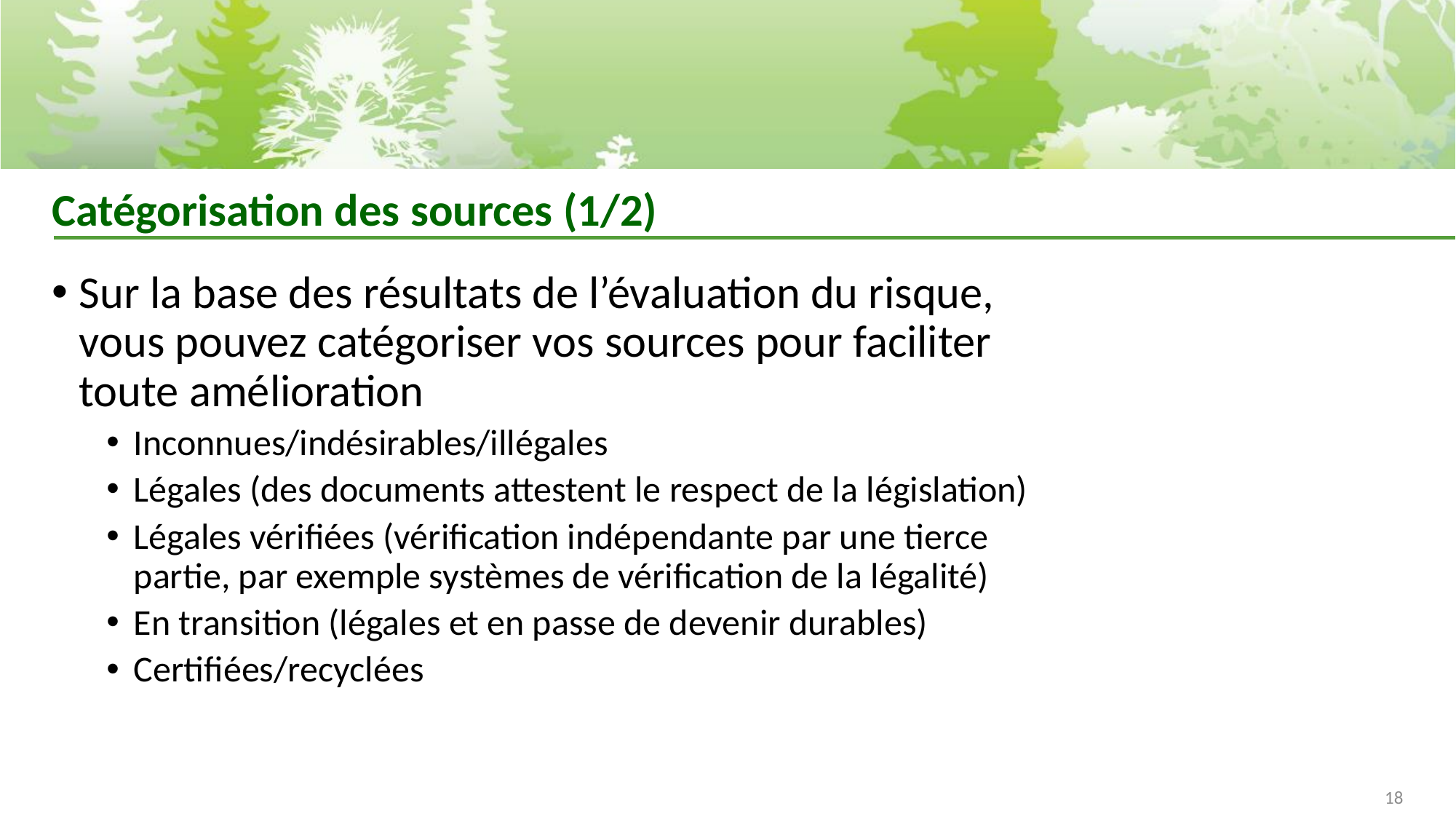

# Catégorisation des sources (1/2)
Sur la base des résultats de l’évaluation du risque, vous pouvez catégoriser vos sources pour faciliter toute amélioration
Inconnues/indésirables/illégales
Légales (des documents attestent le respect de la législation)
Légales vérifiées (vérification indépendante par une tierce partie, par exemple systèmes de vérification de la légalité)
En transition (légales et en passe de devenir durables)
Certifiées/recyclées
18